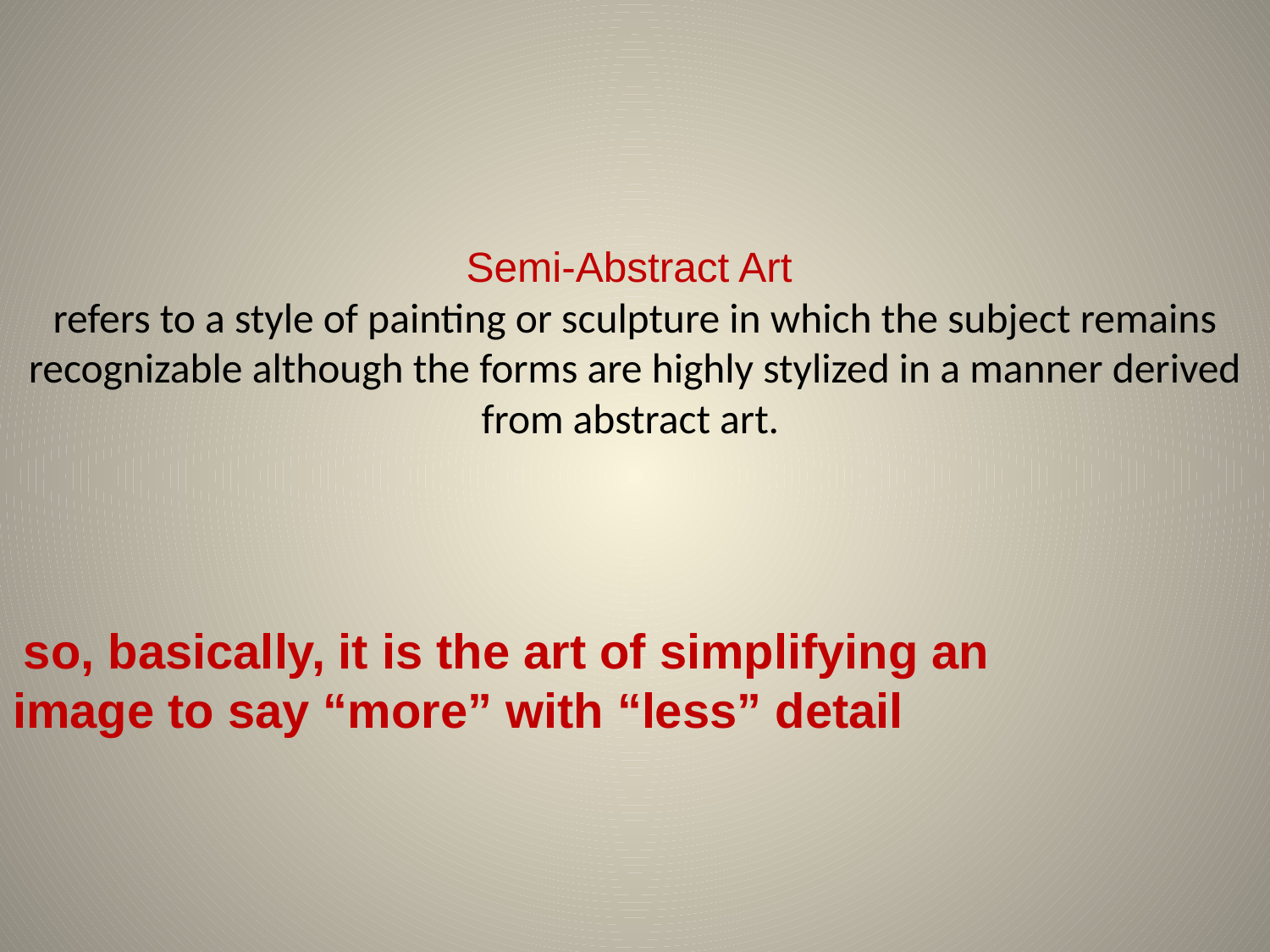

Semi-Abstract Art
refers to a style of painting or sculpture in which the subject remains recognizable although the forms are highly stylized in a manner derived from abstract art.
 so, basically, it is the art of simplifying an image to say “more” with “less” detail